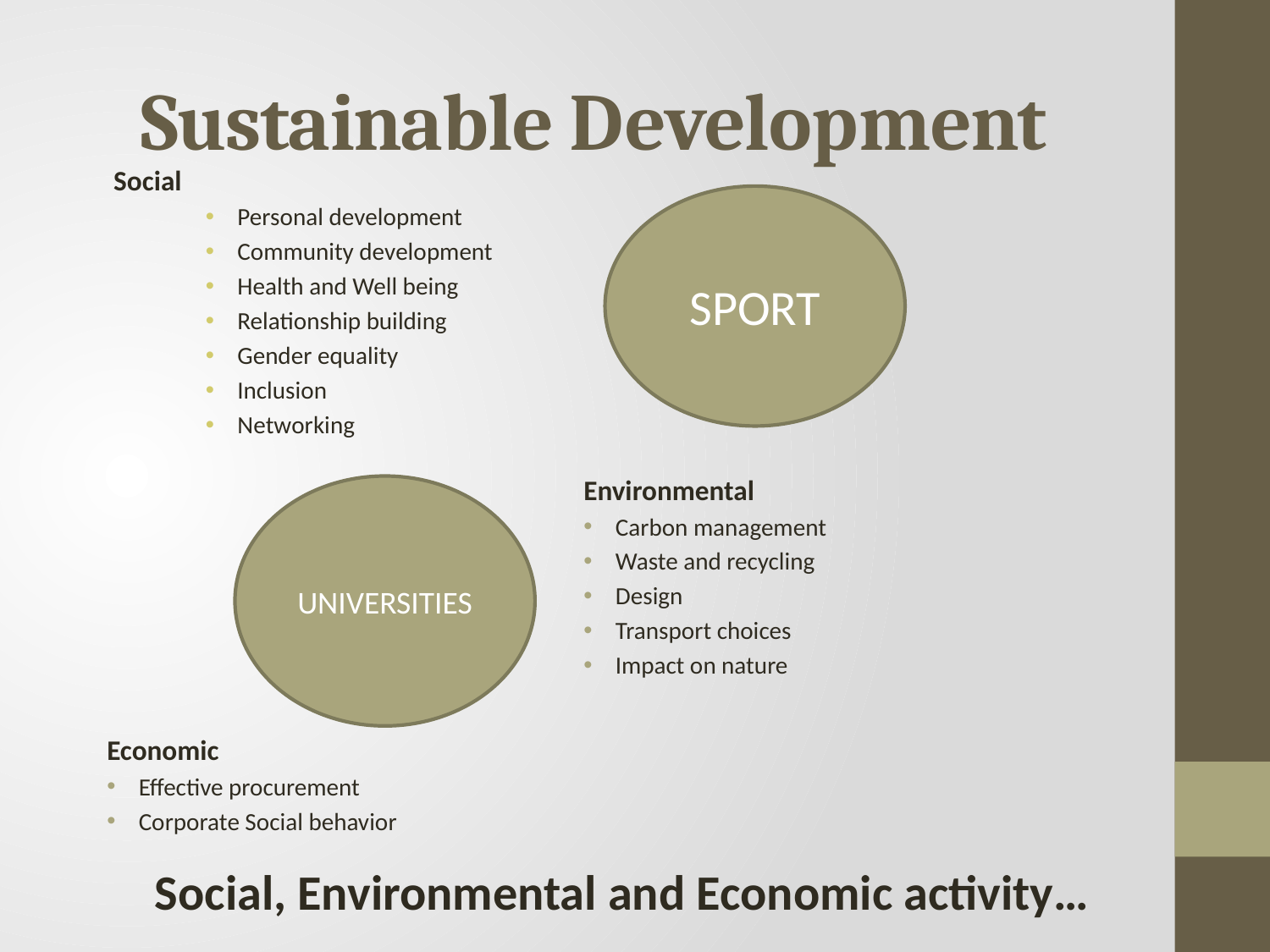

# Sustainable Development
Social
Personal development
Community development
Health and Well being
Relationship building
Gender equality
Inclusion
Networking

SPORT
Environmental
Carbon management
Waste and recycling
Design
Transport choices
Impact on nature
UNIVERSITIES
Economic
Effective procurement
Corporate Social behavior
Social, Environmental and Economic activity…